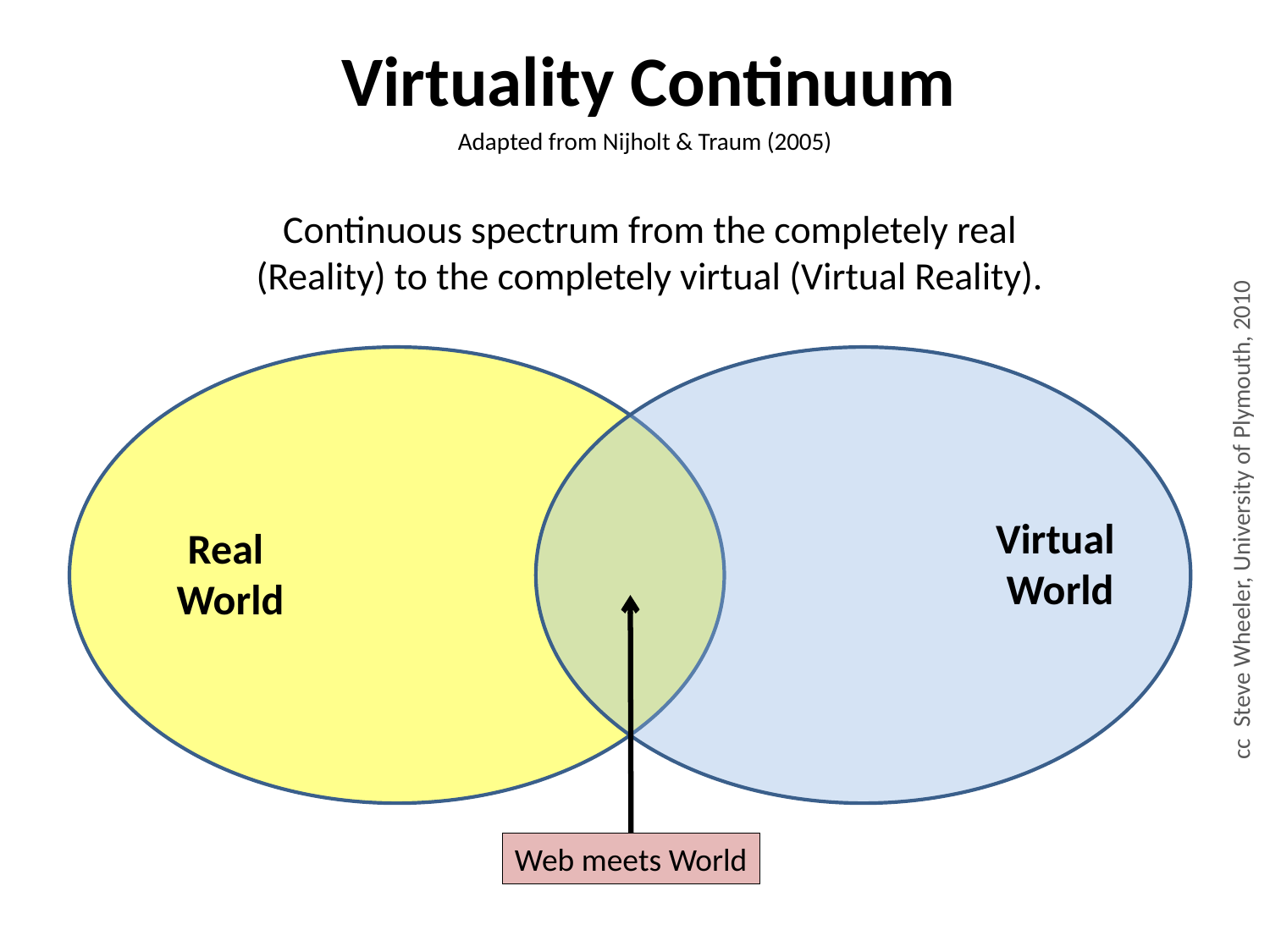

Virtuality Continuum
Adapted from Nijholt & Traum (2005)
Continuous spectrum from the completely real (Reality) to the completely virtual (Virtual Reality).

Virtual
World
Real
World
cc  Steve Wheeler, University of Plymouth, 2010
Web meets World